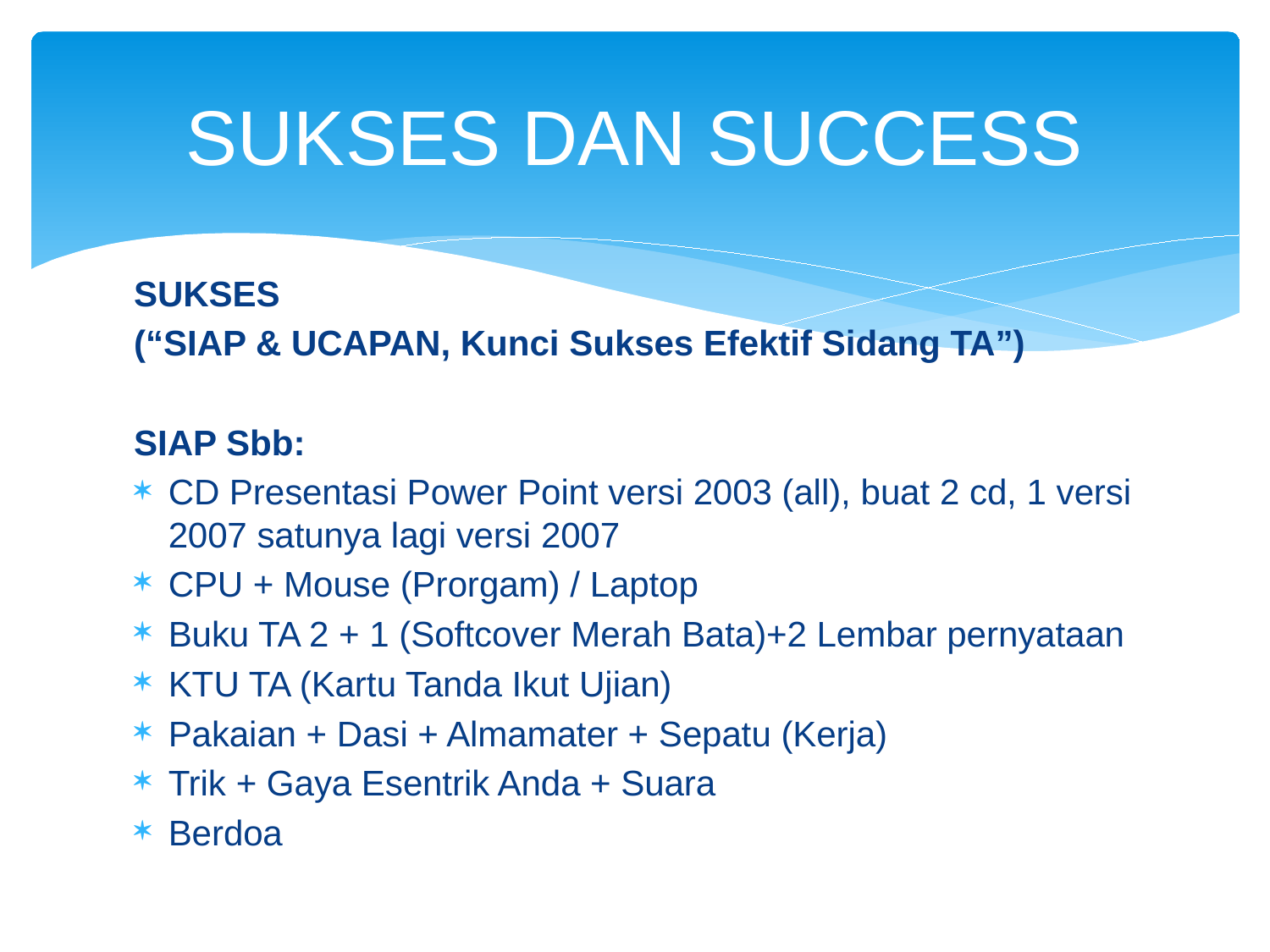

# SUKSES DAN SUCCESS
SUKSES
(“SIAP & UCAPAN, Kunci Sukses Efektif Sidang TA”)

SIAP Sbb:
CD Presentasi Power Point versi 2003 (all), buat 2 cd, 1 versi 2007 satunya lagi versi 2007
CPU + Mouse (Prorgam) / Laptop
Buku TA 2 + 1 (Softcover Merah Bata)+2 Lembar pernyataan
KTU TA (Kartu Tanda Ikut Ujian)
Pakaian + Dasi + Almamater + Sepatu (Kerja)
Trik + Gaya Esentrik Anda + Suara
Berdoa